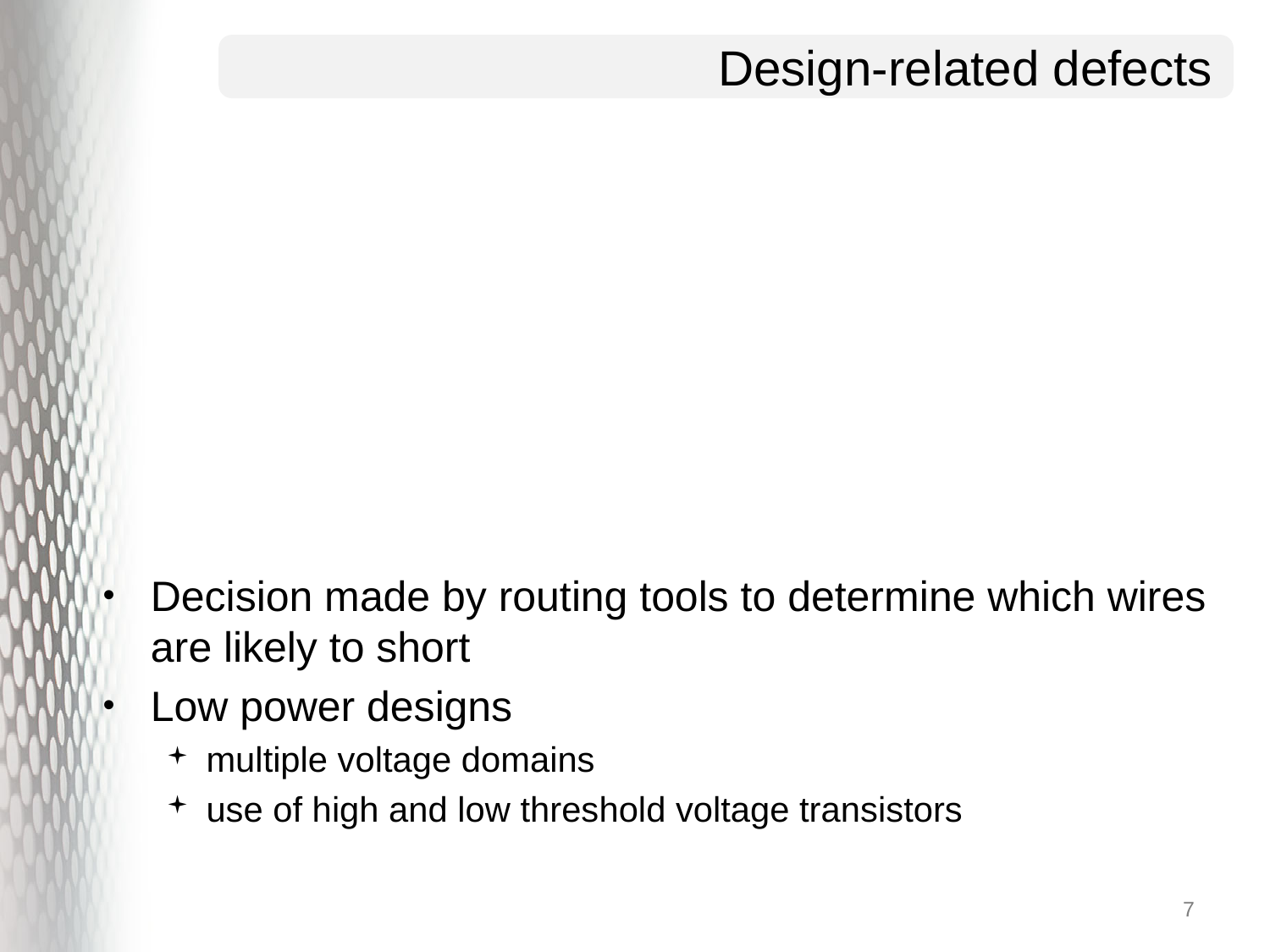

# Design-related defects
Decision made by routing tools to determine which wires are likely to short
Low power designs
multiple voltage domains
use of high and low threshold voltage transistors